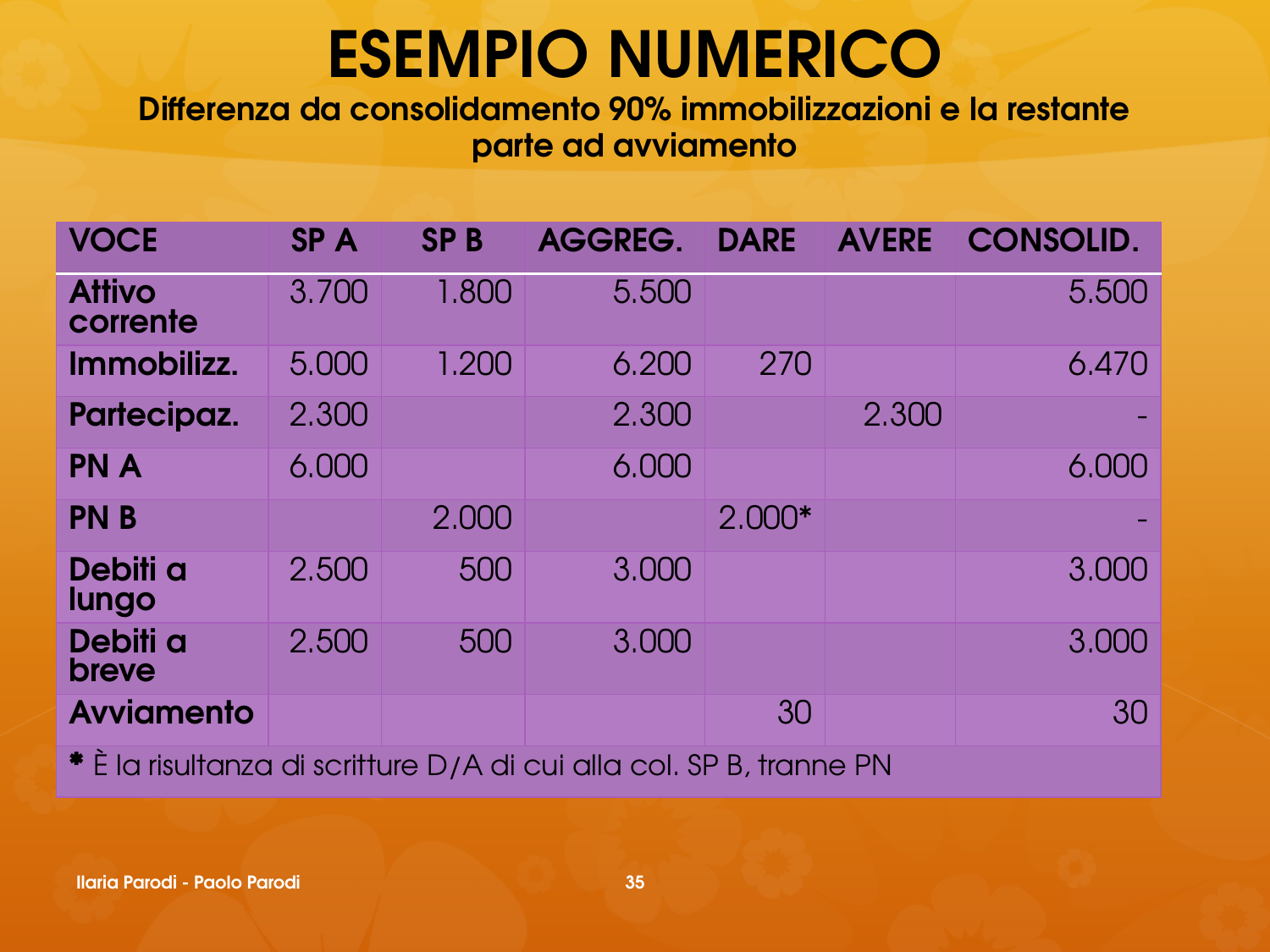

# ESEMPIO NUMERICO Differenza da consolidamento 90% immobilizzazioni e la restante parte ad avviamento
| VOCE | SP A | SP B | AGGREG. | DARE | AVERE | CONSOLID. |
| --- | --- | --- | --- | --- | --- | --- |
| Attivo corrente | 3.700 | 1.800 | 5.500 |  |  | 5.500 |
| Immobilizz. | 5.000 | 1.200 | 6.200 | 270 |  | 6.470 |
| Partecipaz. | 2.300 |  | 2.300 |  | 2.300 | - |
| PN A | 6.000 |  | 6.000 |  |  | 6.000 |
| PN B |  | 2.000 |  | 2.000\* |  | - |
| Debiti a lungo | 2.500 | 500 | 3.000 |  |  | 3.000 |
| Debiti a breve | 2.500 | 500 | 3.000 |  |  | 3.000 |
| Avviamento |  |  |  | 30 |  | 30 |
| \* È la risultanza di scritture D/A di cui alla col. SP B, tranne PN |  |  |  |  |  |  |
Ilaria Parodi - Paolo Parodi
35